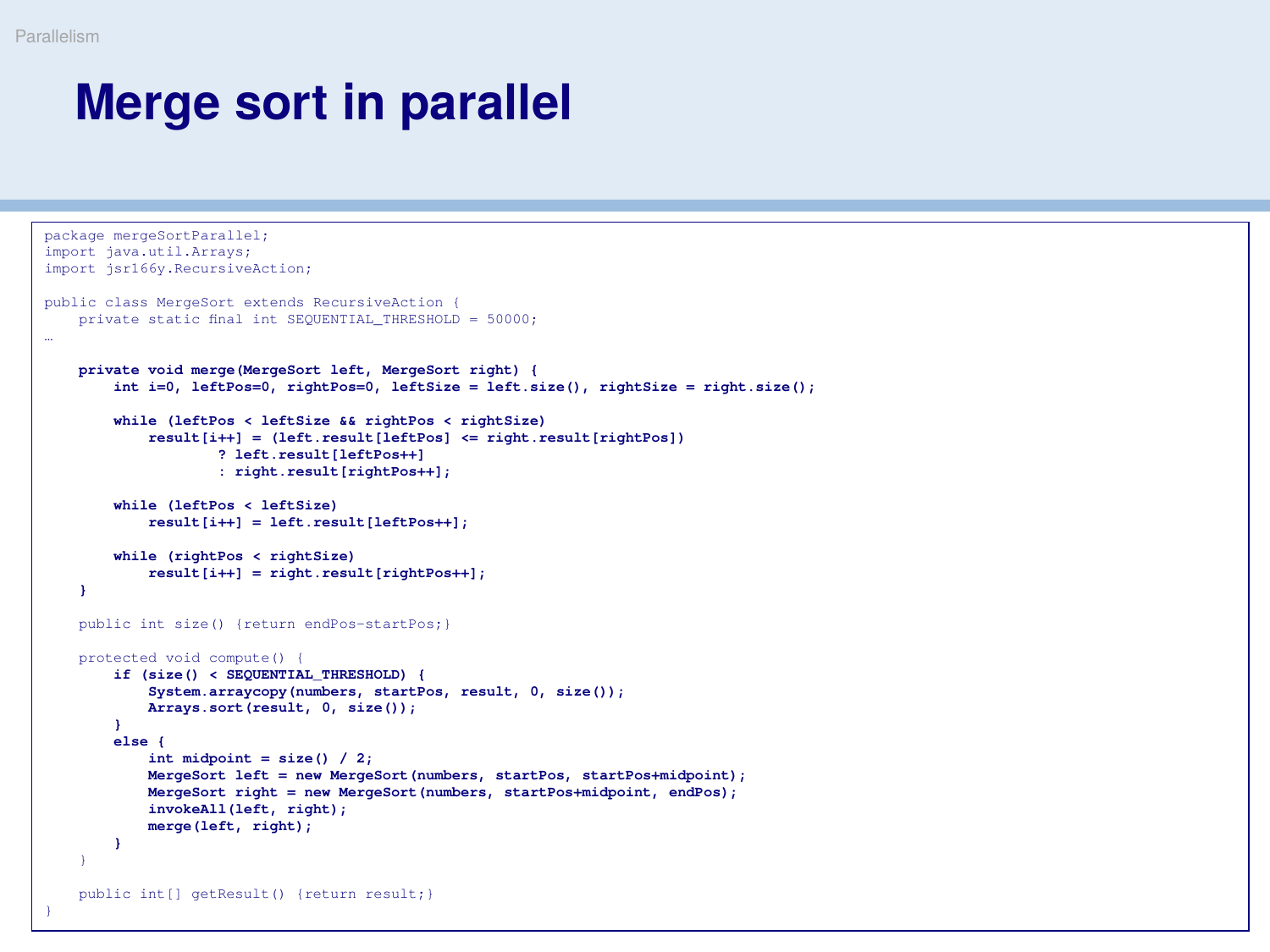

Parallelism
# Merge sort in parallel
package mergeSortParallel;
import java.util.Arrays;
import jsr166y.RecursiveAction;

public class MergeSort extends RecursiveAction {
    private static final int SEQUENTIAL_THRESHOLD = 50000;
…

    private void merge(MergeSort left, MergeSort right) {
        int i=0, leftPos=0, rightPos=0, leftSize = left.size(), rightSize = right.size();

        while (leftPos < leftSize && rightPos < rightSize)
            result[i++] = (left.result[leftPos] <= right.result[rightPos])
                    ? left.result[leftPos++]
                    : right.result[rightPos++];

        while (leftPos < leftSize)
            result[i++] = left.result[leftPos++];

        while (rightPos < rightSize)
            result[i++] = right.result[rightPos++];
    }

    public int size() {return endPos-startPos;}

    protected void compute() {
        if (size() < SEQUENTIAL_THRESHOLD) {
            System.arraycopy(numbers, startPos, result, 0, size());
            Arrays.sort(result, 0, size());
        }
        else {
            int midpoint = size() / 2;
            MergeSort left = new MergeSort(numbers, startPos, startPos+midpoint);
            MergeSort right = new MergeSort(numbers, startPos+midpoint, endPos);
            invokeAll(left, right);
            merge(left, right);
        }
    }

    public int[] getResult() {return result;}
}
© Oscar Nierstrasz
40